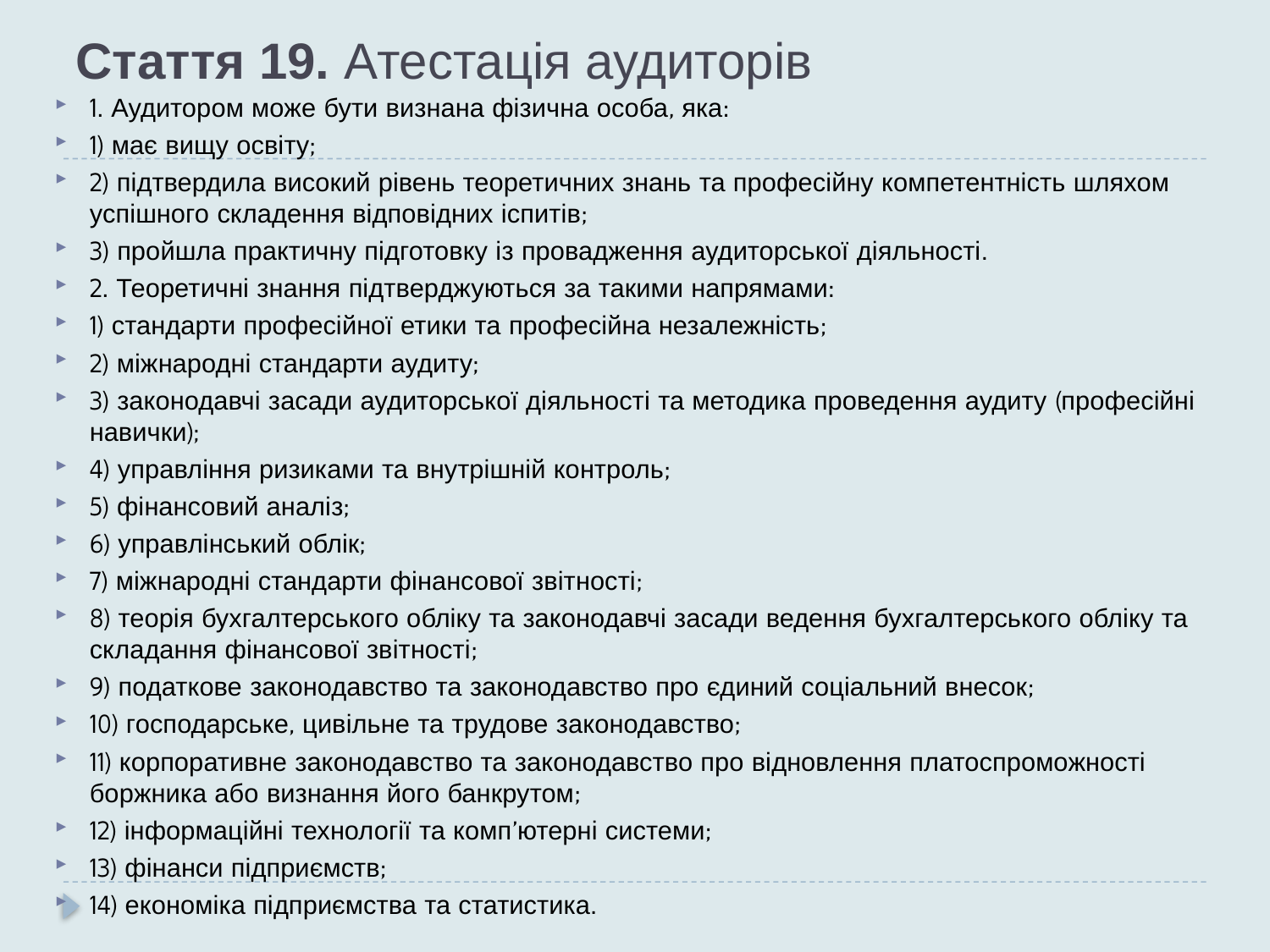

# Стаття 19. Атестація аудиторів
1. Аудитором може бути визнана фізична особа, яка:
1) має вищу освіту;
2) підтвердила високий рівень теоретичних знань та професійну компетентність шляхом успішного складення відповідних іспитів;
3) пройшла практичну підготовку із провадження аудиторської діяльності.
2. Теоретичні знання підтверджуються за такими напрямами:
1) стандарти професійної етики та професійна незалежність;
2) міжнародні стандарти аудиту;
3) законодавчі засади аудиторської діяльності та методика проведення аудиту (професійні навички);
4) управління ризиками та внутрішній контроль;
5) фінансовий аналіз;
6) управлінський облік;
7) міжнародні стандарти фінансової звітності;
8) теорія бухгалтерського обліку та законодавчі засади ведення бухгалтерського обліку та складання фінансової звітності;
9) податкове законодавство та законодавство про єдиний соціальний внесок;
10) господарське, цивільне та трудове законодавство;
11) корпоративне законодавство та законодавство про відновлення платоспроможності боржника або визнання його банкрутом;
12) інформаційні технології та комп’ютерні системи;
13) фінанси підприємств;
14) економіка підприємства та статистика.